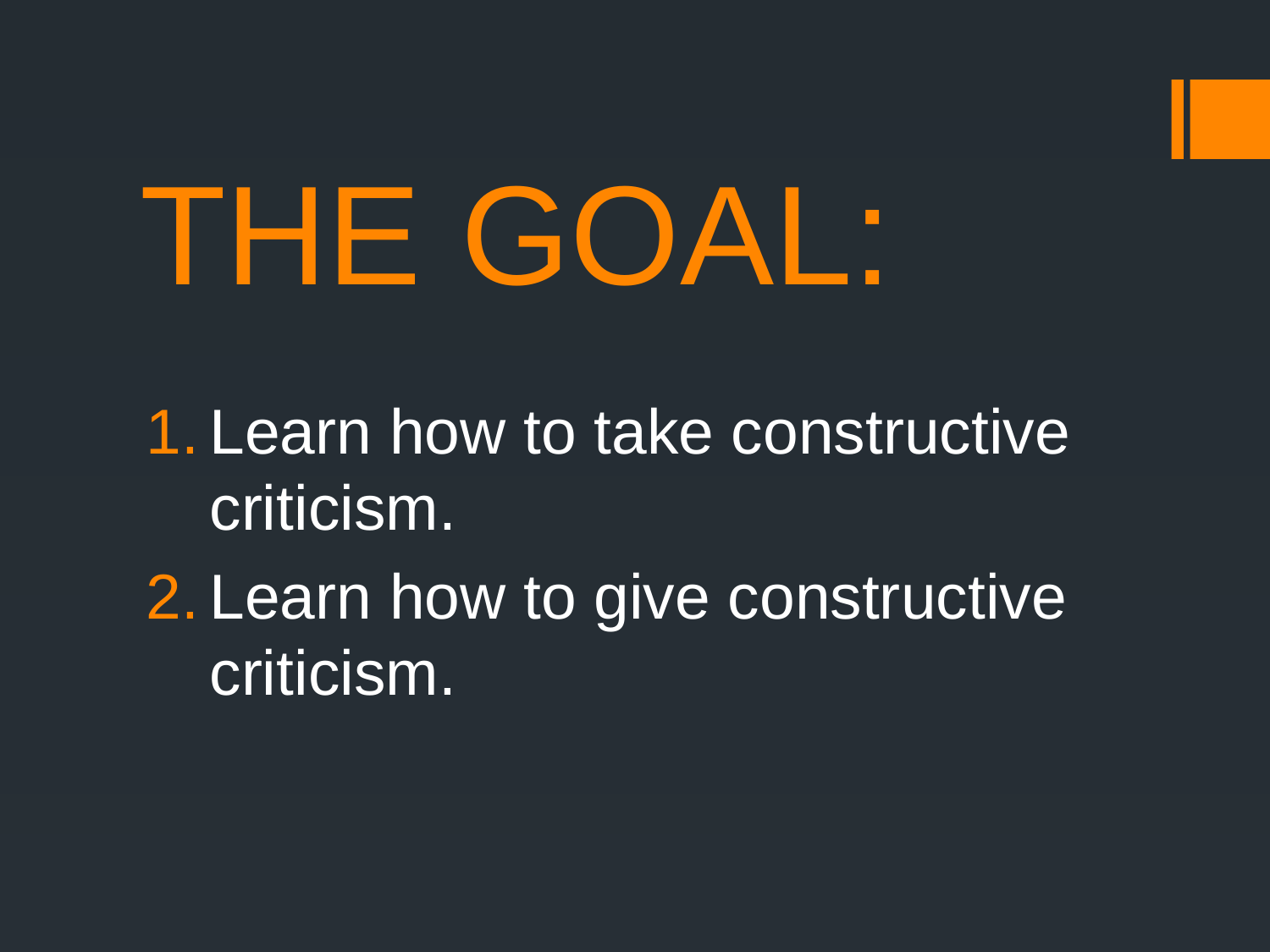

# THE GOAL:
Learn how to take constructive criticism.
Learn how to give constructive criticism.